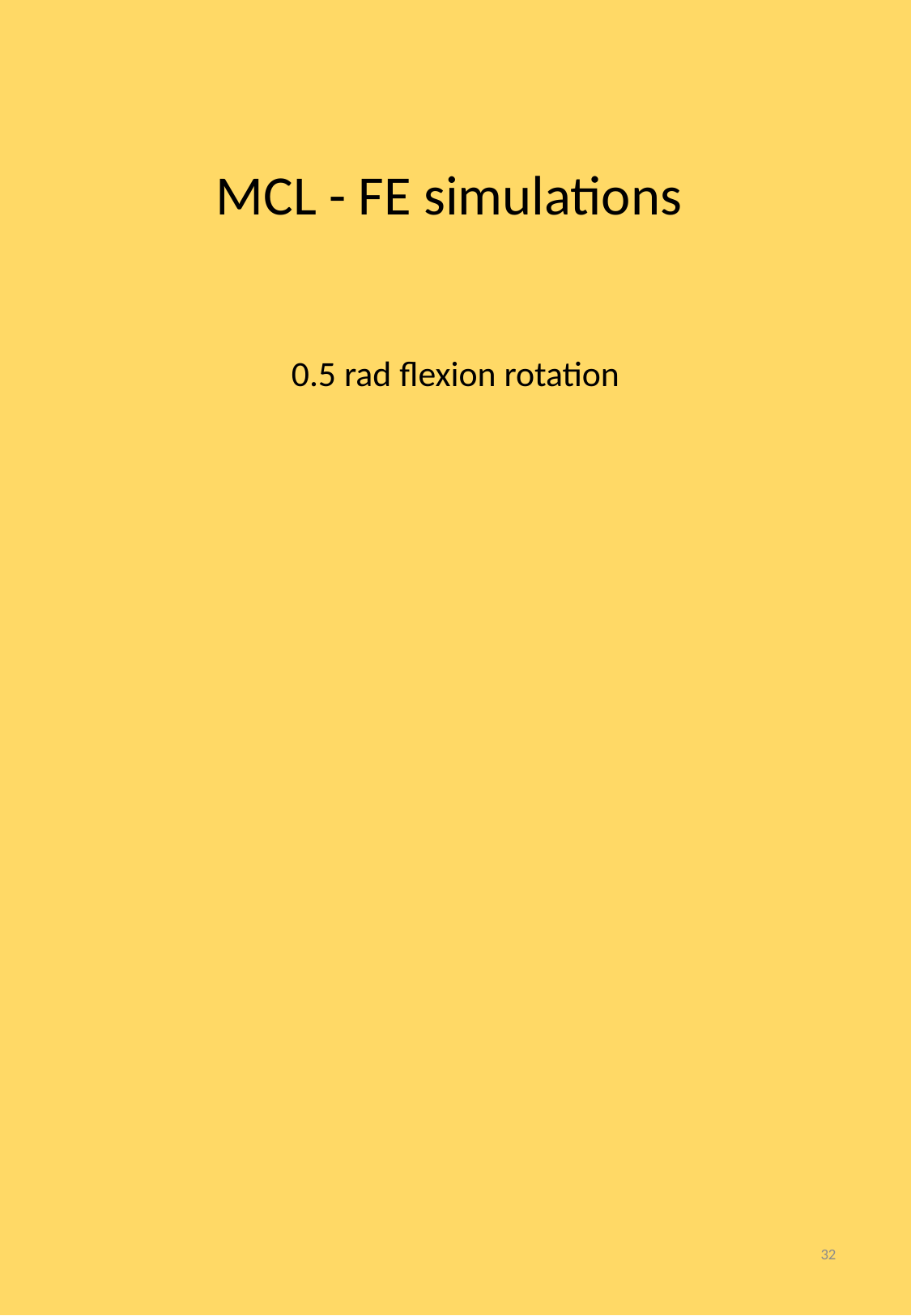

# MCL - FE simulations
0.5 rad flexion rotation
32